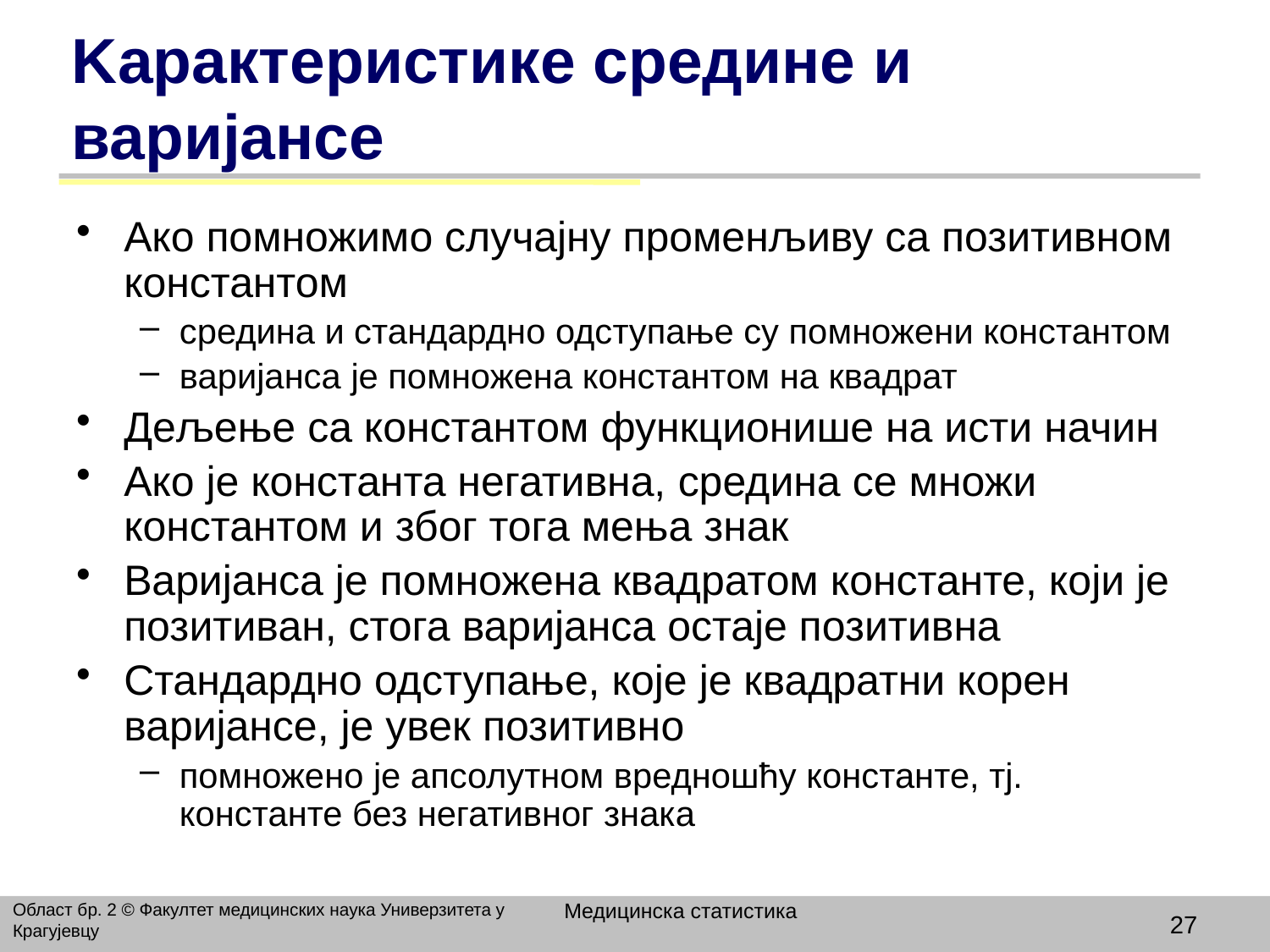

# Kарактеристике средине и варијансе
Aко помножимо случајну променљиву са позитивном константом
средина и стандардно одступање су помножени константом
варијанса је помножена константом на квадрат
Дељење са константом функционише на исти начин
Aко је константа негативна, средина се множи константом и због тога мења знак
Варијанса је помножена квадратом константе, који је позитиван, стога варијанса остаје позитивна
Стандардно одступање, које је квадратни корен варијансе, је увек позитивно
помножено је апсолутном вредношћу константе, тј. константе без негативног знака
Медицинска статистика
Област бр. 2 © Факултет медицинских наука Универзитета у Крагујевцу
27